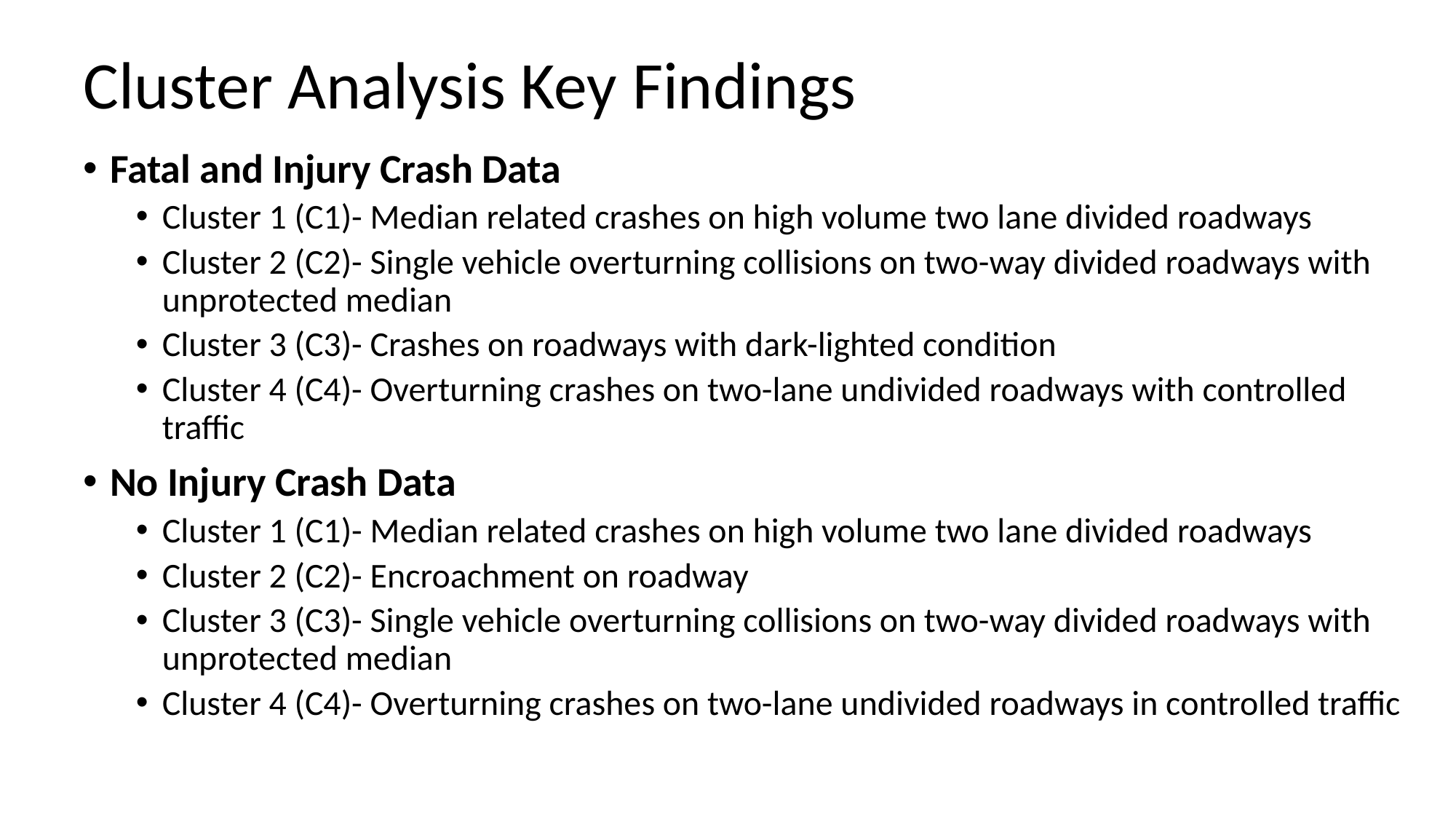

# Cluster Analysis Key Findings
Fatal and Injury Crash Data
Cluster 1 (C1)- Median related crashes on high volume two lane divided roadways
Cluster 2 (C2)- Single vehicle overturning collisions on two-way divided roadways with unprotected median
Cluster 3 (C3)- Crashes on roadways with dark-lighted condition
Cluster 4 (C4)- Overturning crashes on two-lane undivided roadways with controlled traffic
No Injury Crash Data
Cluster 1 (C1)- Median related crashes on high volume two lane divided roadways
Cluster 2 (C2)- Encroachment on roadway
Cluster 3 (C3)- Single vehicle overturning collisions on two-way divided roadways with unprotected median
Cluster 4 (C4)- Overturning crashes on two-lane undivided roadways in controlled traffic
39